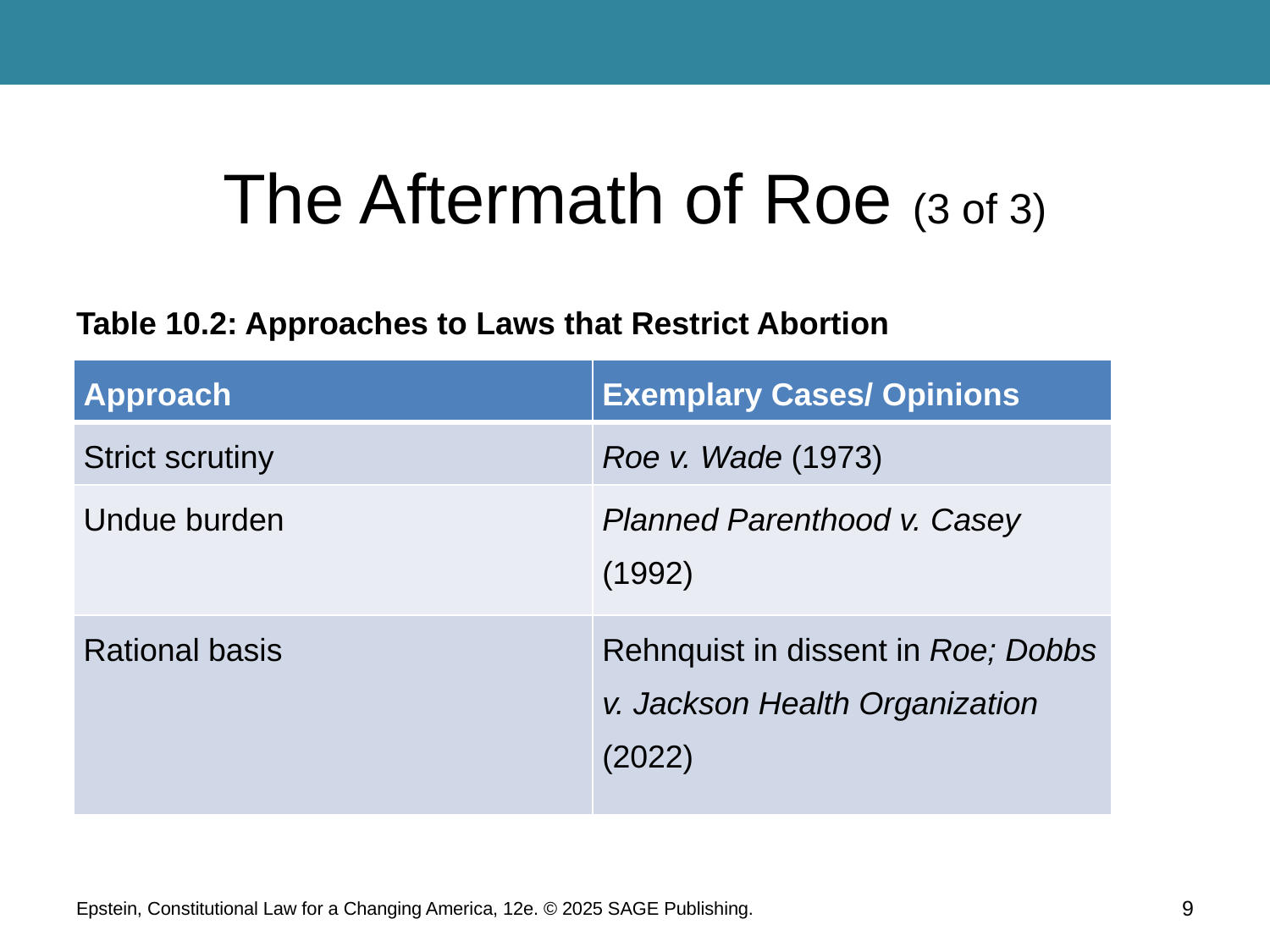

# The Aftermath of Roe (3 of 3)
Table 10.2: Approaches to Laws that Restrict Abortion

| Approach | Exemplary Cases/ Opinions |
| --- | --- |
| Strict scrutiny | Roe v. Wade (1973) |
| Undue burden | Planned Parenthood v. Casey (1992) |
| Rational basis | Rehnquist in dissent in Roe; Dobbs v. Jackson Health Organization (2022) |
Epstein, Constitutional Law for a Changing America, 12e. © 2025 SAGE Publishing.
9